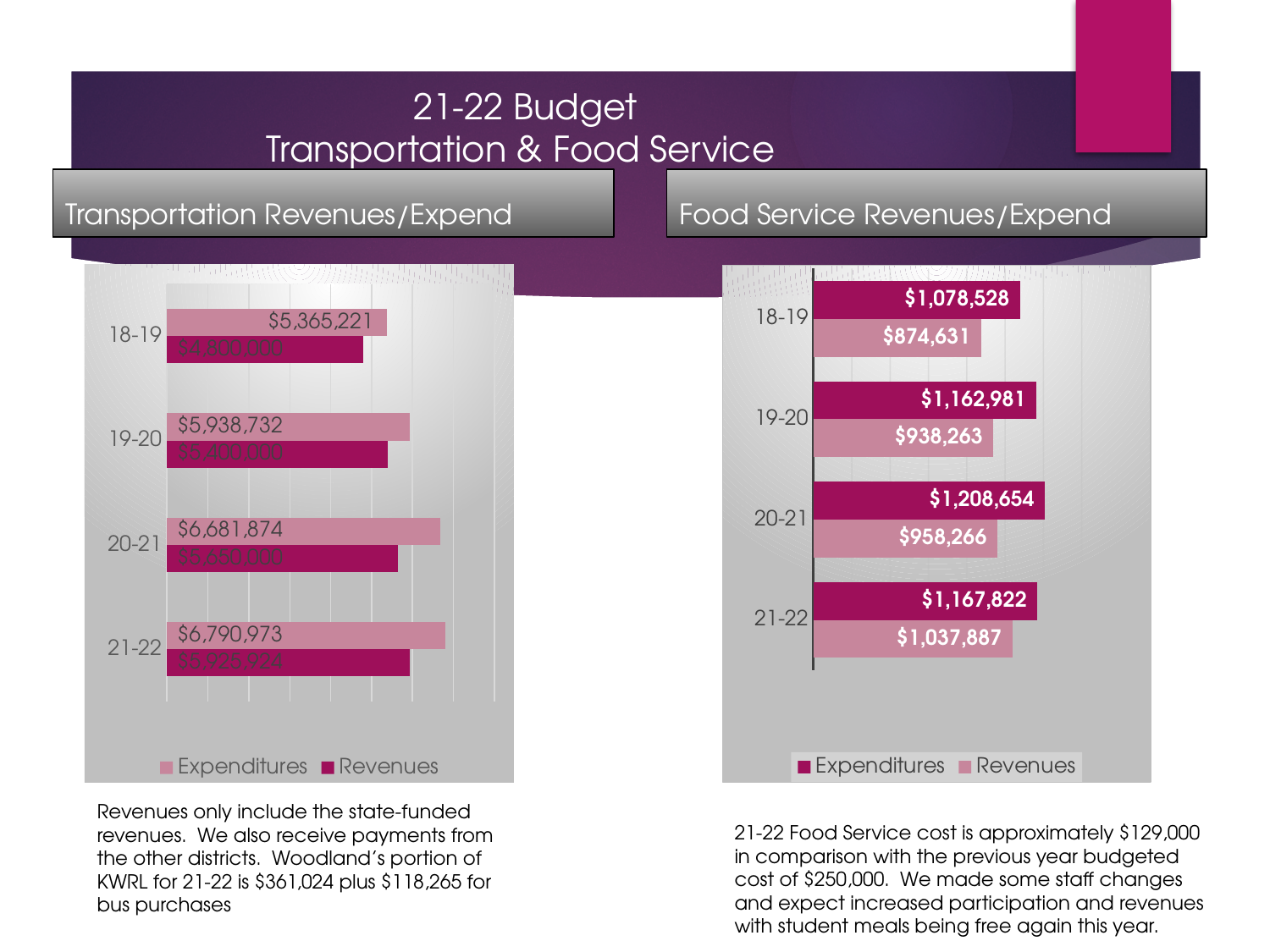

# 21-22 Budget Transportation & Food Service
Transportation Revenues/Expend
Food Service Revenues/Expend

### Chart

| Category | Revenues | Expenditures |
|---|---|---|
| 21-22 | 5925924.0 | 6790973.0 |
| 20-21 | 5650000.0 | 6681874.0 |
| 19-20 | 5400000.0 | 5938732.0 |
| 18-19 | 4800000.0 | 5365221.0 |

### Chart

| Category | Revenues | Expenditures |
|---|---|---|
| 21-22 | 1037887.0 | 1167822.0 |
| 20-21 | 958266.0 | 1208654.0 |
| 19-20 | 938263.0 | 1162981.0 |
| 18-19 | 874631.0 | 1078528.0 |
Revenues only include the state-funded revenues.  We also receive payments from the other districts.  Woodland’s portion of KWRL for 21-22 is $361,024 plus $118,265 for bus purchases
21-22 Food Service cost is approximately $129,000 in comparison with the previous year budgeted cost of $250,000.  We made some staff changes and expect increased participation and revenues with student meals being free again this year.